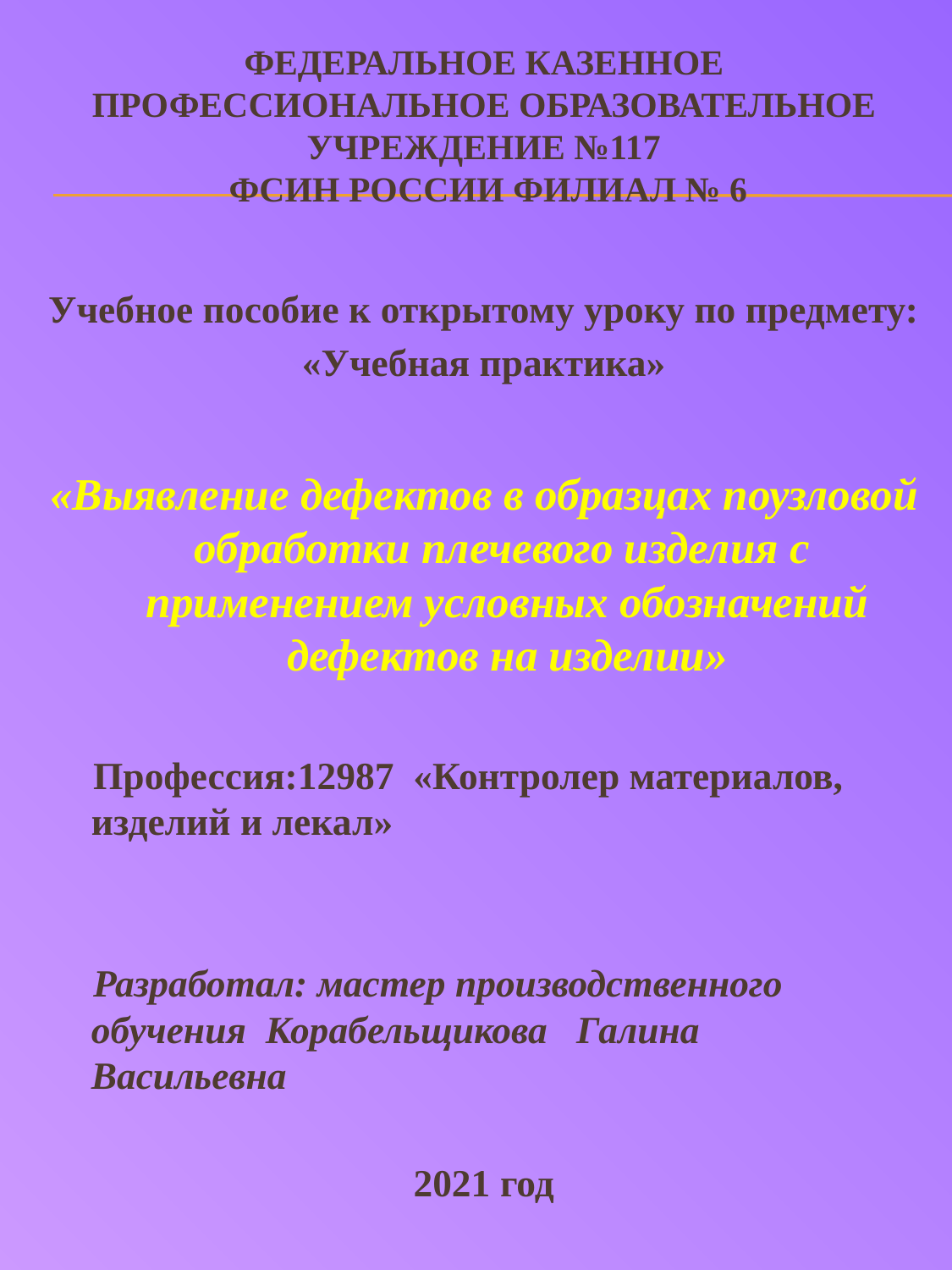

# Федеральное казенное профессиональное образовательное учреждение №117 ФСИН России филиал № 6
Учебное пособие к открытому уроку по предмету:
«Учебная практика»

«Выявление дефектов в образцах поузловой обработки плечевого изделия с  применением условных обозначений дефектов на изделии»

     Профессия:12987  «Контролер материалов, изделий и лекал»

     Разработал: мастер производственного обучения  Корабельщикова   Галина   Васильевна

2021 год